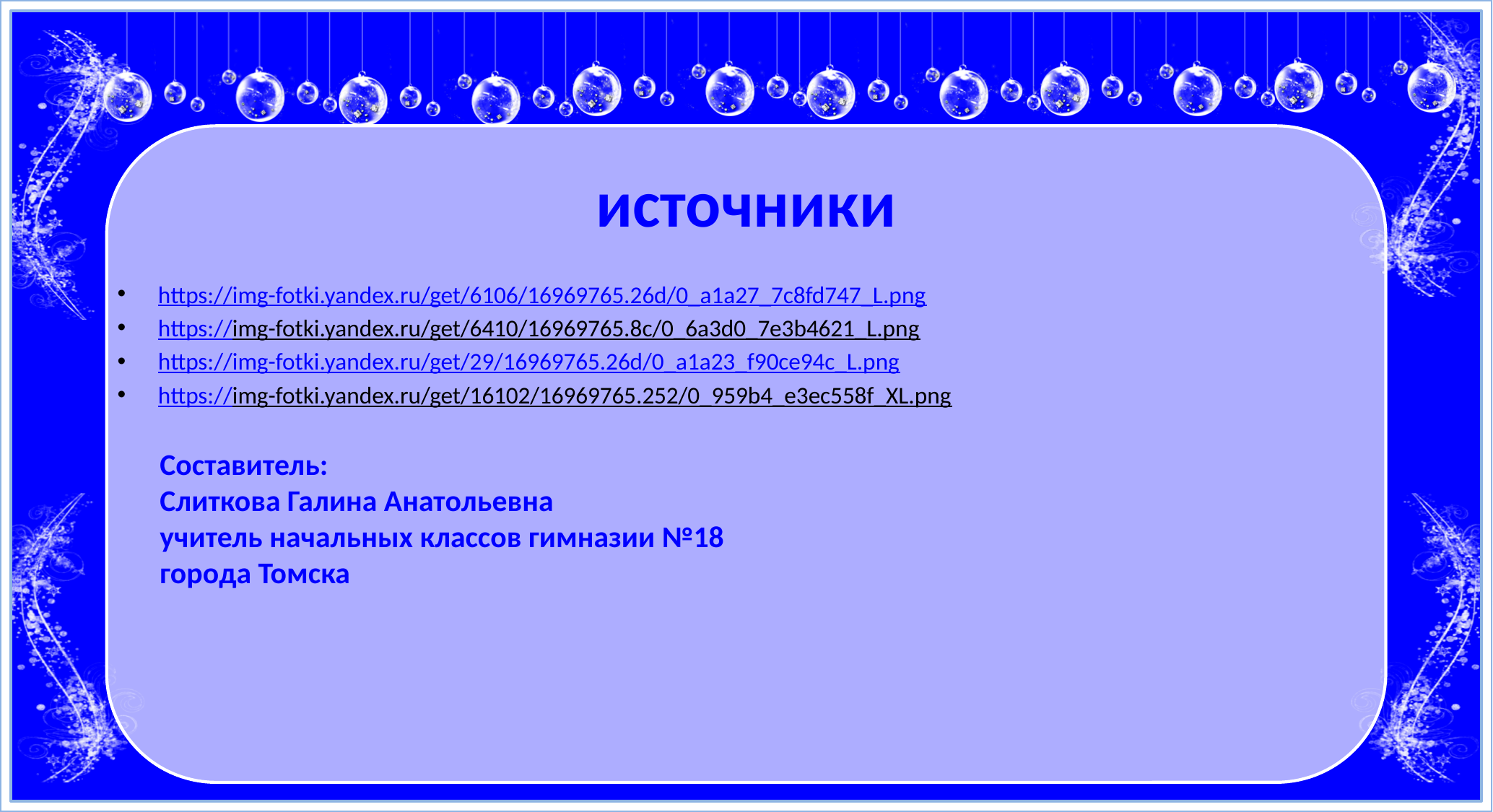

# источники
https://img-fotki.yandex.ru/get/6106/16969765.26d/0_a1a27_7c8fd747_L.png
https://img-fotki.yandex.ru/get/6410/16969765.8c/0_6a3d0_7e3b4621_L.png
https://img-fotki.yandex.ru/get/29/16969765.26d/0_a1a23_f90ce94c_L.png
https://img-fotki.yandex.ru/get/16102/16969765.252/0_959b4_e3ec558f_XL.png

Составитель:
Слиткова Галина Анатольевна
учитель начальных классов гимназии №18
города Томска